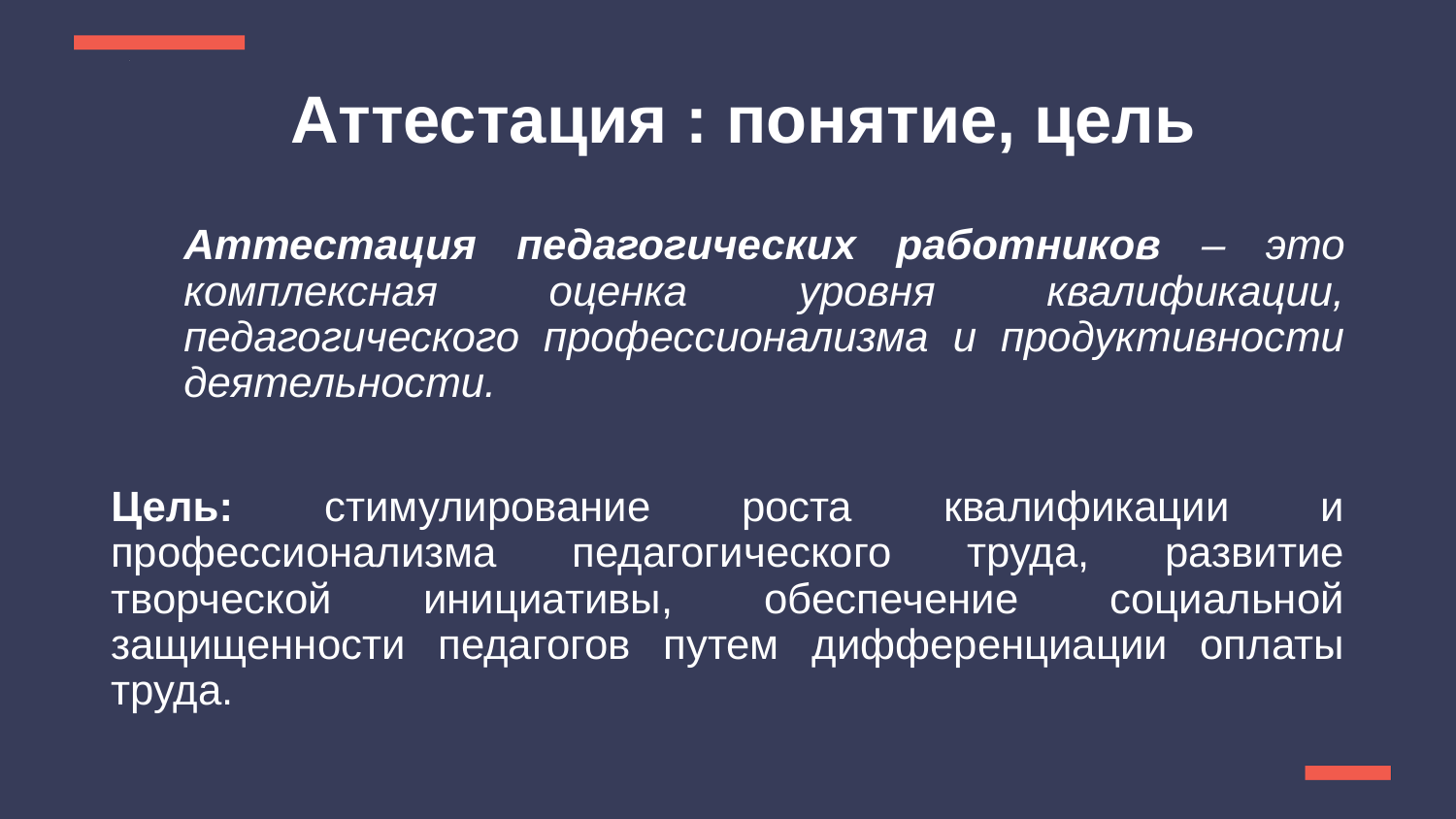

# Аттестация : понятие, цель
Аттестация педагогических работников – это комплексная оценка уровня квалификации, педагогического профессионализма и продуктивности деятельности.

Цель: стимулирование роста квалификации и профессионализма педагогического труда, развитие творческой инициативы, обеспечение социальной защищенности педагогов путем дифференциации оплаты труда.